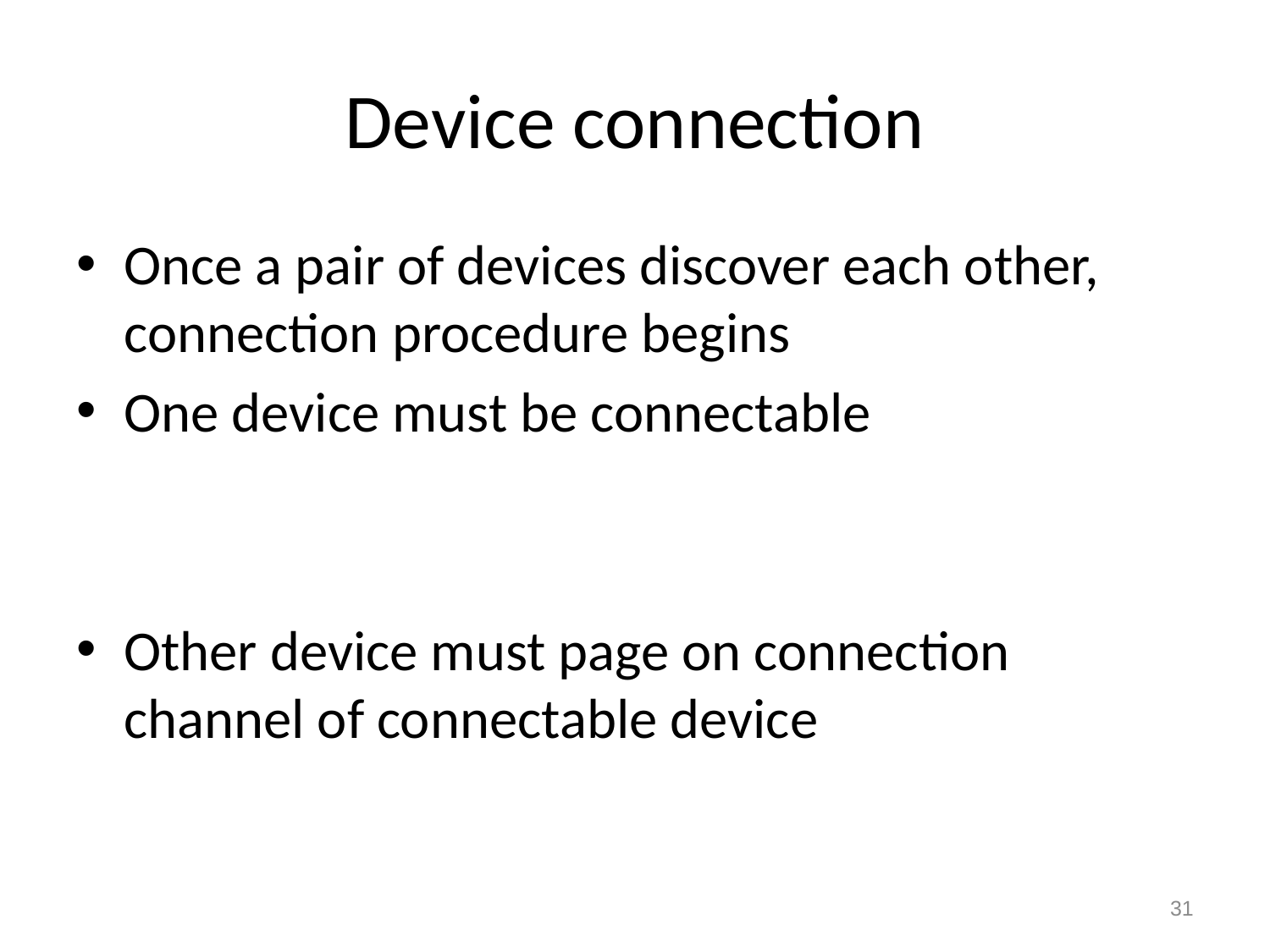

# Device connection
Once a pair of devices discover each other, connection procedure begins
One device must be connectable

Other device must page on connection channel of connectable device

31